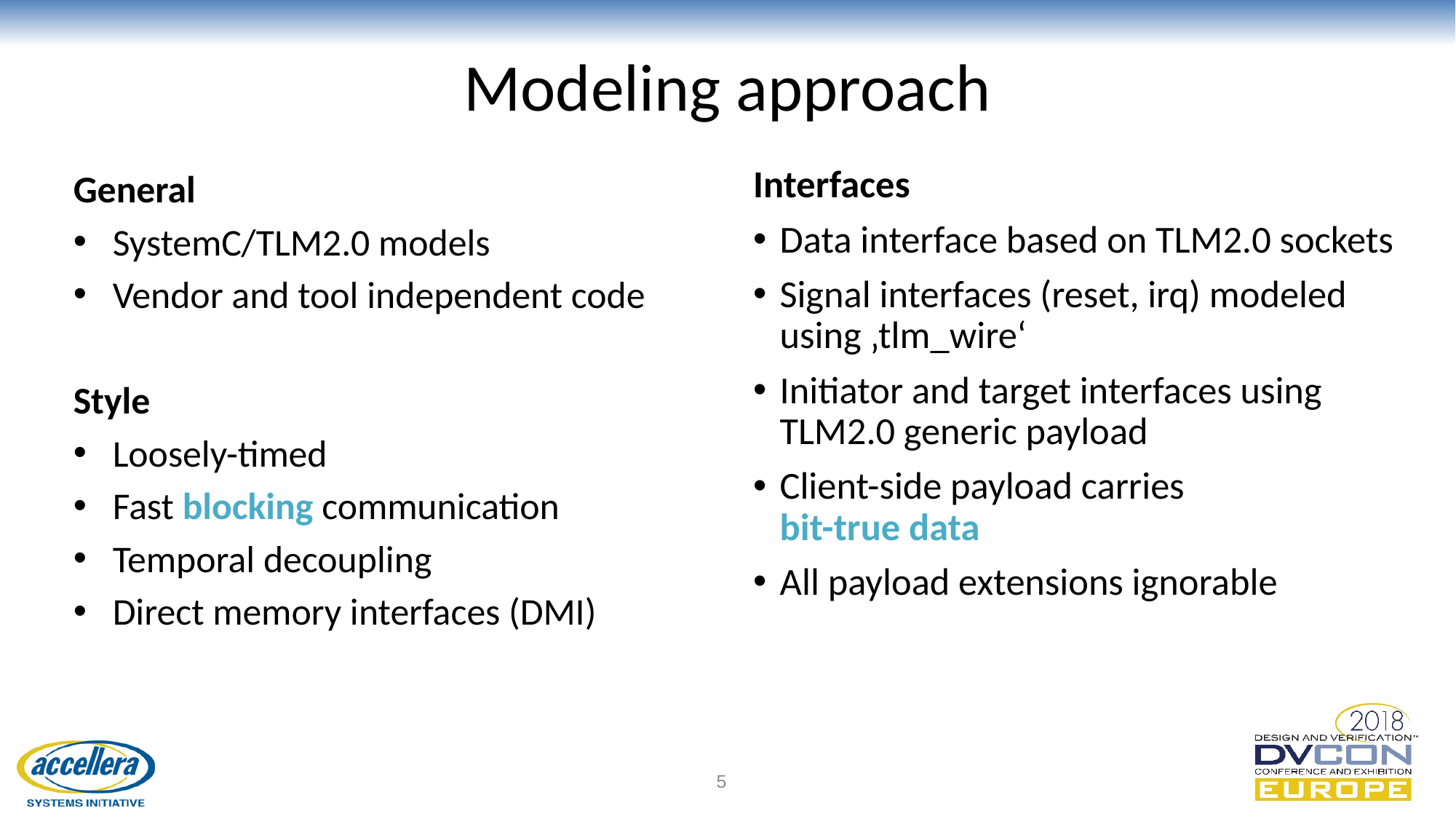

Modeling approach
General
SystemC/TLM2.0 models
Vendor and tool independent code

Style
Loosely-timed
Fast blocking communication
Temporal decoupling
Direct memory interfaces (DMI)

Interfaces
Data interface based on TLM2.0 sockets
Signal interfaces (reset, irq) modeled using ‚tlm_wire‘
Initiator and target interfaces using TLM2.0 generic payload
Client-side payload carries
bit-true data
All payload extensions ignorable
5